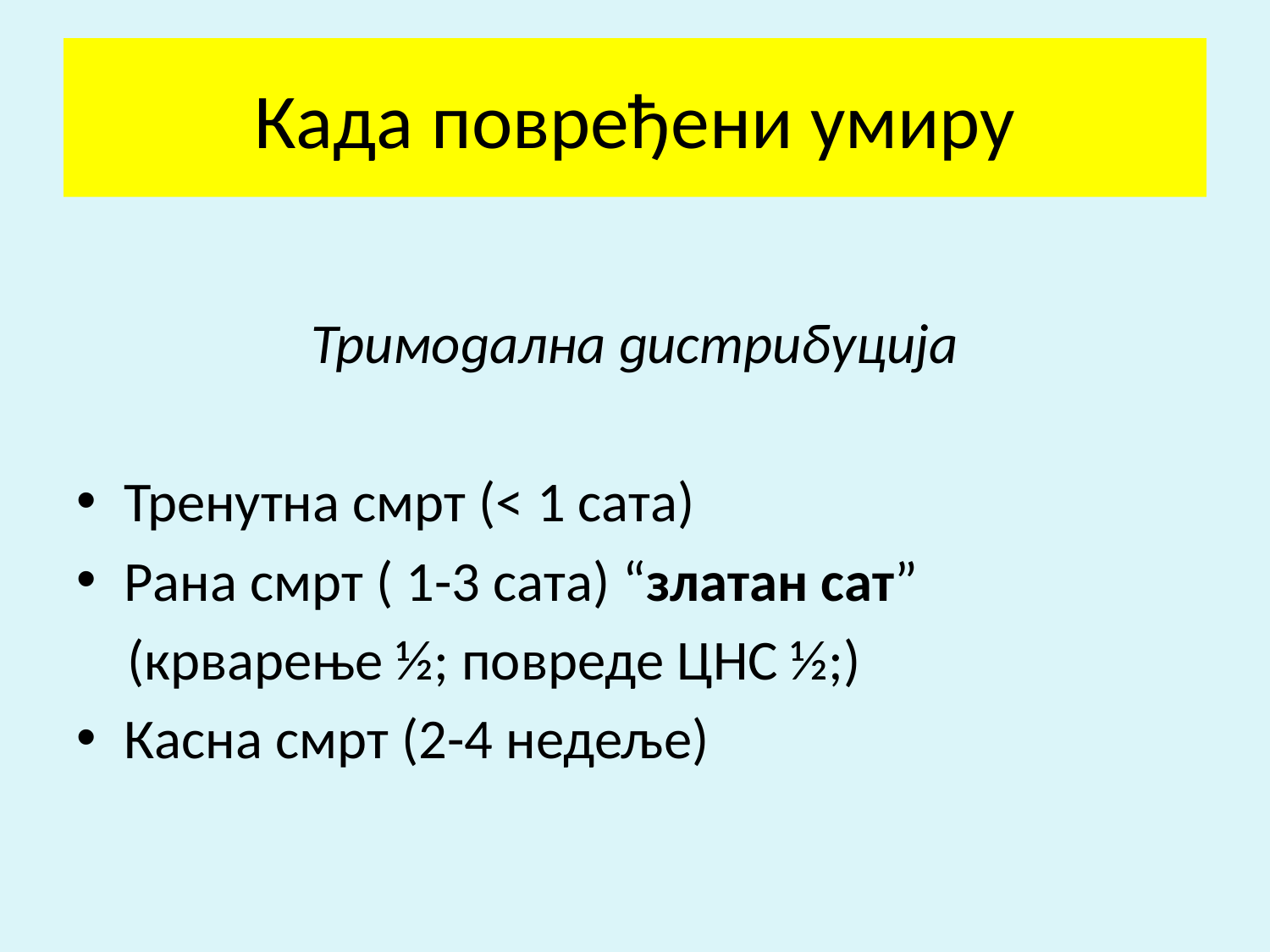

# Када повређени умиру

Тримодална дистрибуција

Тренутна смрт (< 1 сата)
Рана смрт ( 1-3 сата) “златан сат”
    (крварење ½; повреде ЦНС ½;)
Касна смрт (2-4 недеље)